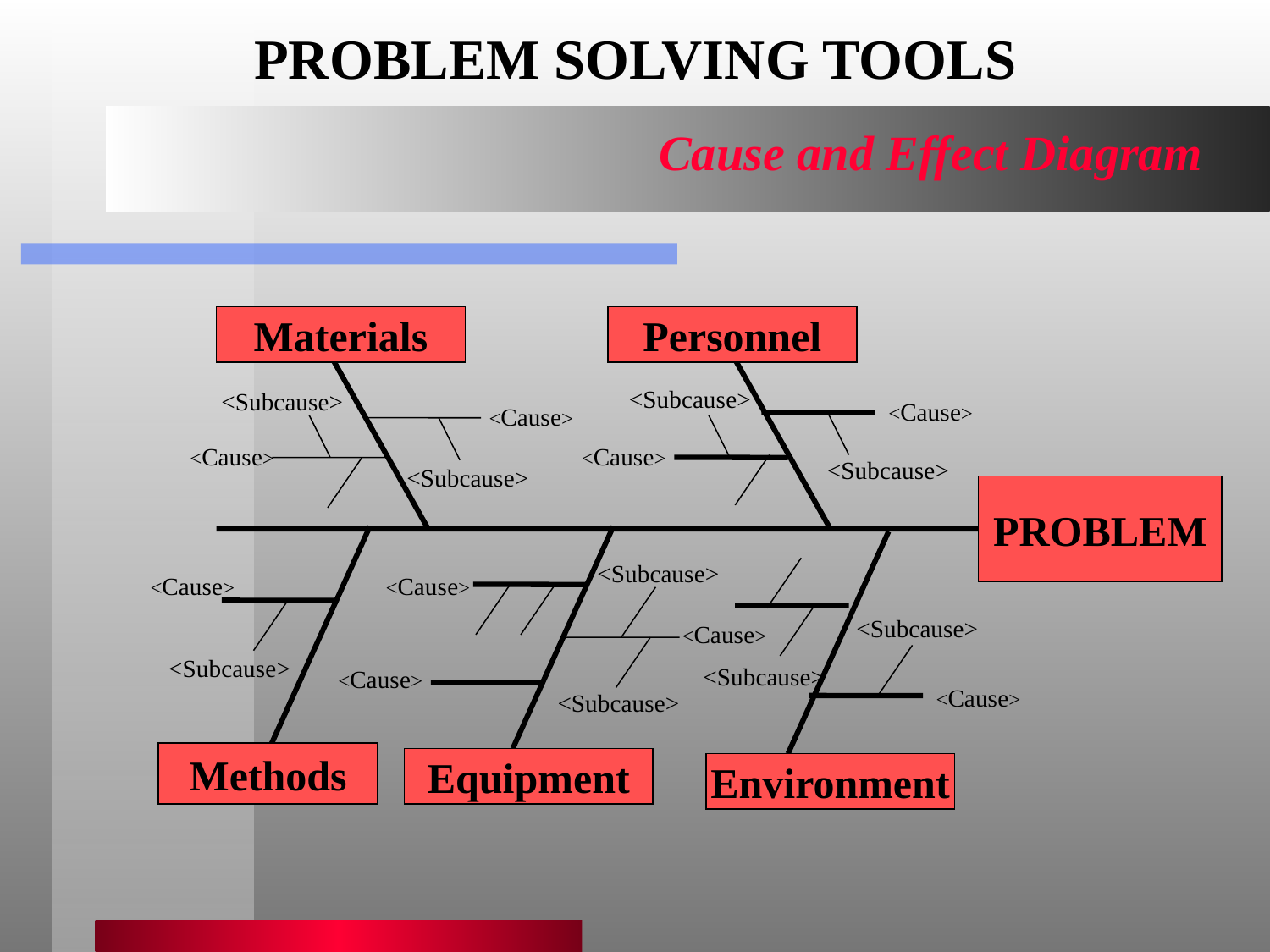

PROBLEM SOLVING TOOLS
Cause and Effect Diagram
Materials
Personnel

<Subcause>
<Subcause>
<Cause>
<Cause>

<Cause>
<Cause>
<Subcause>

<Subcause>

PROBLEM

<Subcause>

<Cause>
<Cause>

<Subcause>
<Cause>

<Subcause>
<Subcause>
<Cause>
<Cause>
<Subcause>

Methods
Equipment
Environment